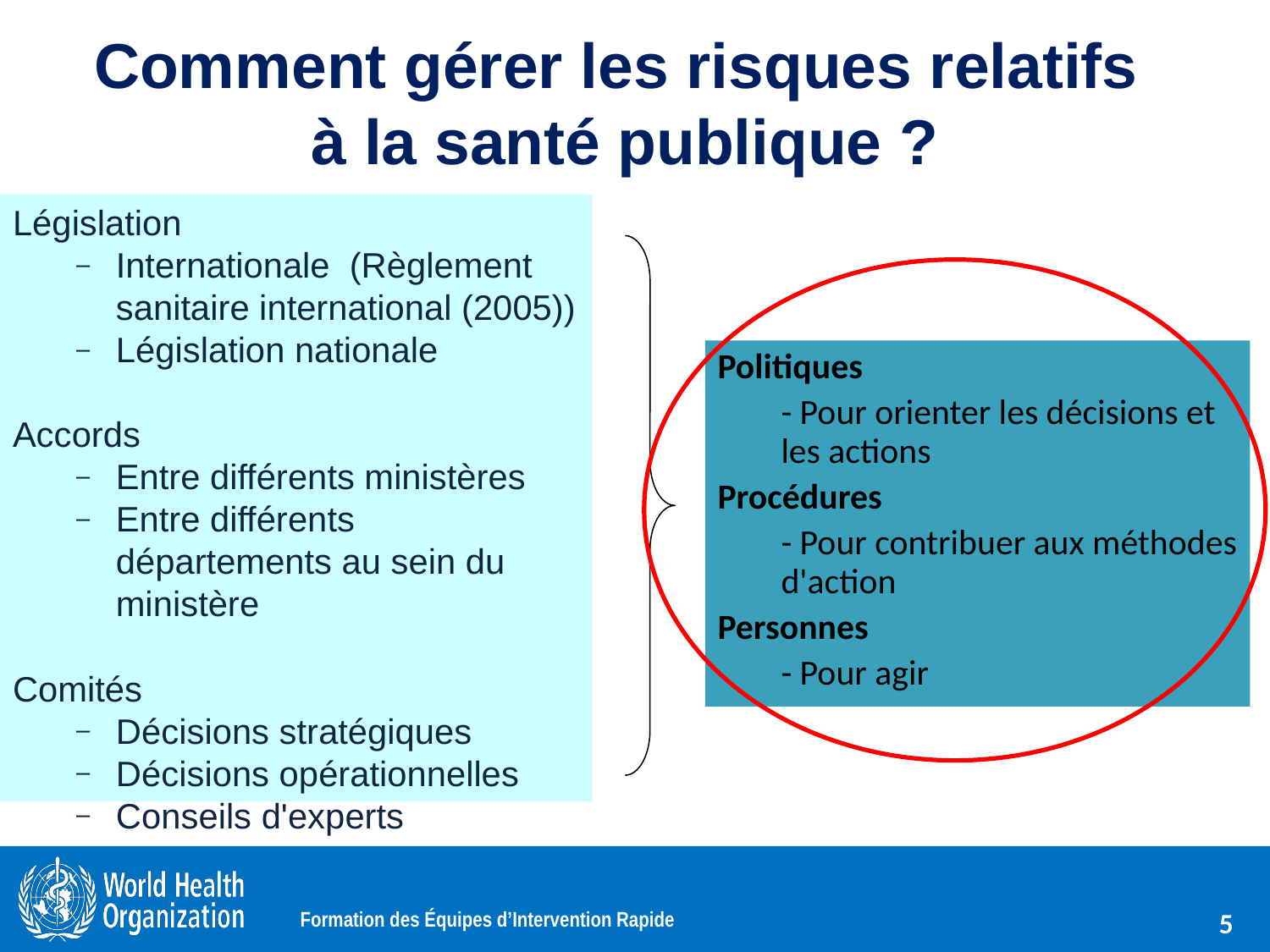

# Comment gérer les risques relatifs à la santé publique ?
Législation
Internationale  (Règlement sanitaire international (2005))
Législation nationale

Accords
Entre différents ministères
Entre différents départements au sein du ministère

Comités
Décisions stratégiques
Décisions opérationnelles
Conseils d'experts

Politiques
- Pour orienter les décisions et les actions
Procédures
- Pour contribuer aux méthodes d'action
Personnes
- Pour agir